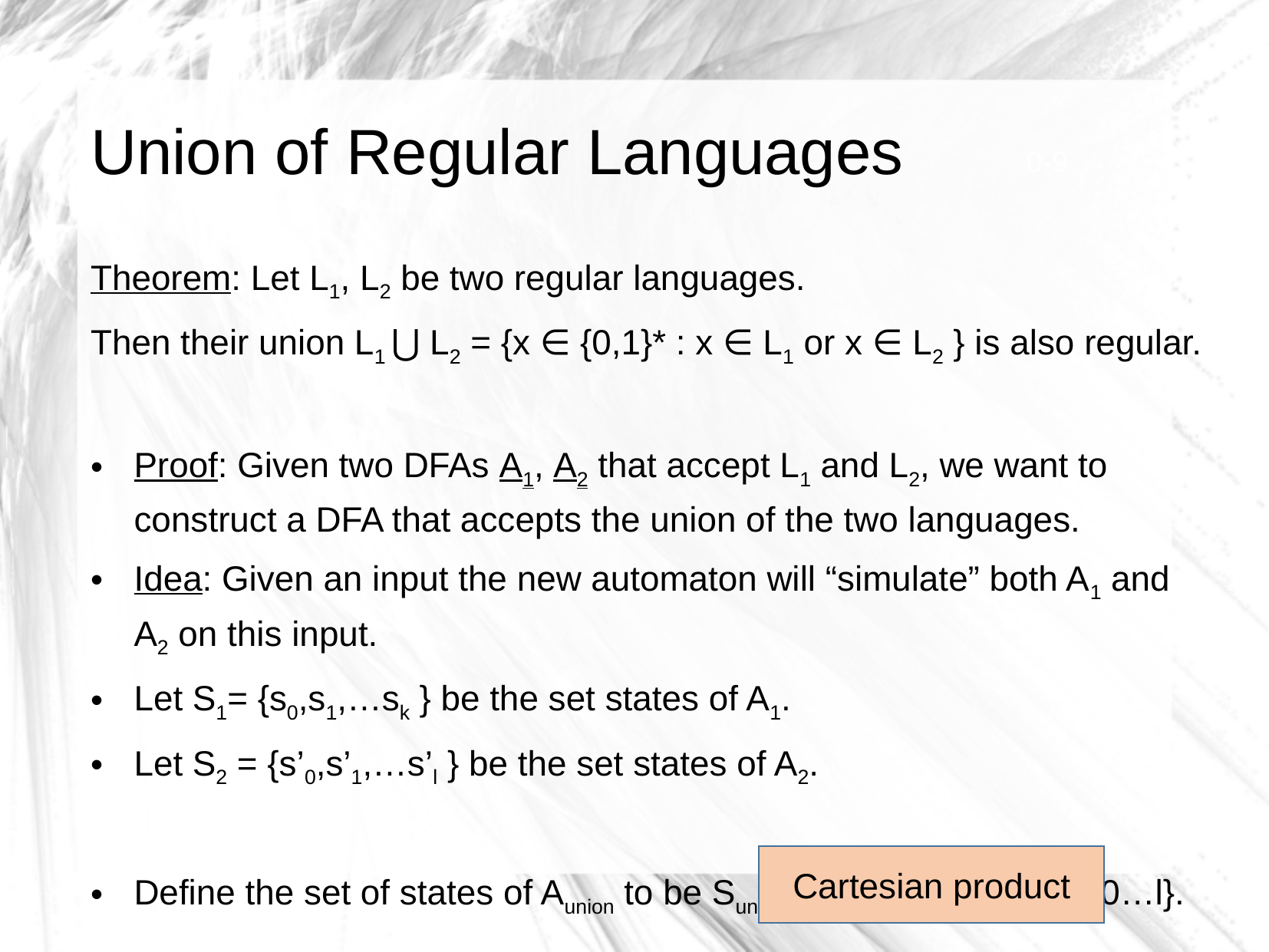

# Union of Regular Languages
0-9
Theorem: Let L1, L2 be two regular languages.
Then their union L1 ⋃ L2 = {x ∈ {0,1}* : x ∈ L1 or x ∈ L2 } is also regular.

Proof: Given two DFAs A1, A2 that accept L1 and L2, we want to construct a DFA that accepts the union of the two languages.
Idea: Given an input the new automaton will “simulate” both A1 and A2 on this input.
Let S1= {s0,s1,…sk } be the set states of A1.
Let S2 = {s’0,s’1,…s’l } be the set states of A2.

Define the set of states of Aunion to be Sunion = {(si, s’j) : i=0…k,j=0…l}.
Cartesian product